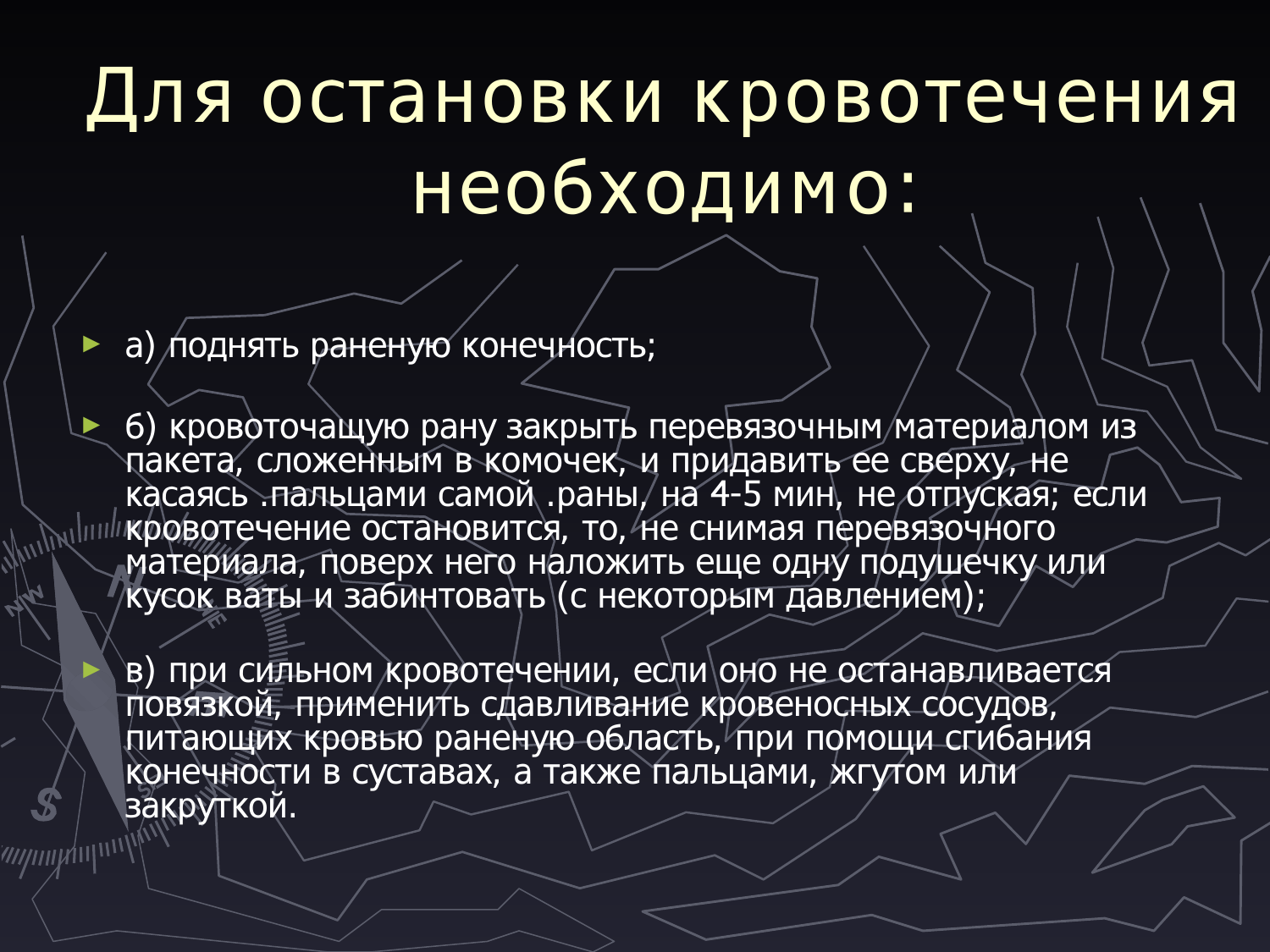

# Для остановки кровотечения необходимо:
а) поднять раненую конечность;

б) кровоточащую рану закрыть перевязочным материалом из пакета, сложенным в комочек, и придавить ее сверху, не касаясь .пальцами самой .раны, на 4-5 мин, не отпуская; если кровотечение остановится, то, не снимая перевязочного материала, поверх него наложить еще одну подушечку или кусок ваты и забинтовать (с некоторым давлением);
в) при сильном кровотечении, если оно не останавливается повязкой, применить сдавливание кровеносных сосудов, питающих кровью раненую область, при помощи сгибания конечности в суставах, а также пальцами, жгутом или закруткой.